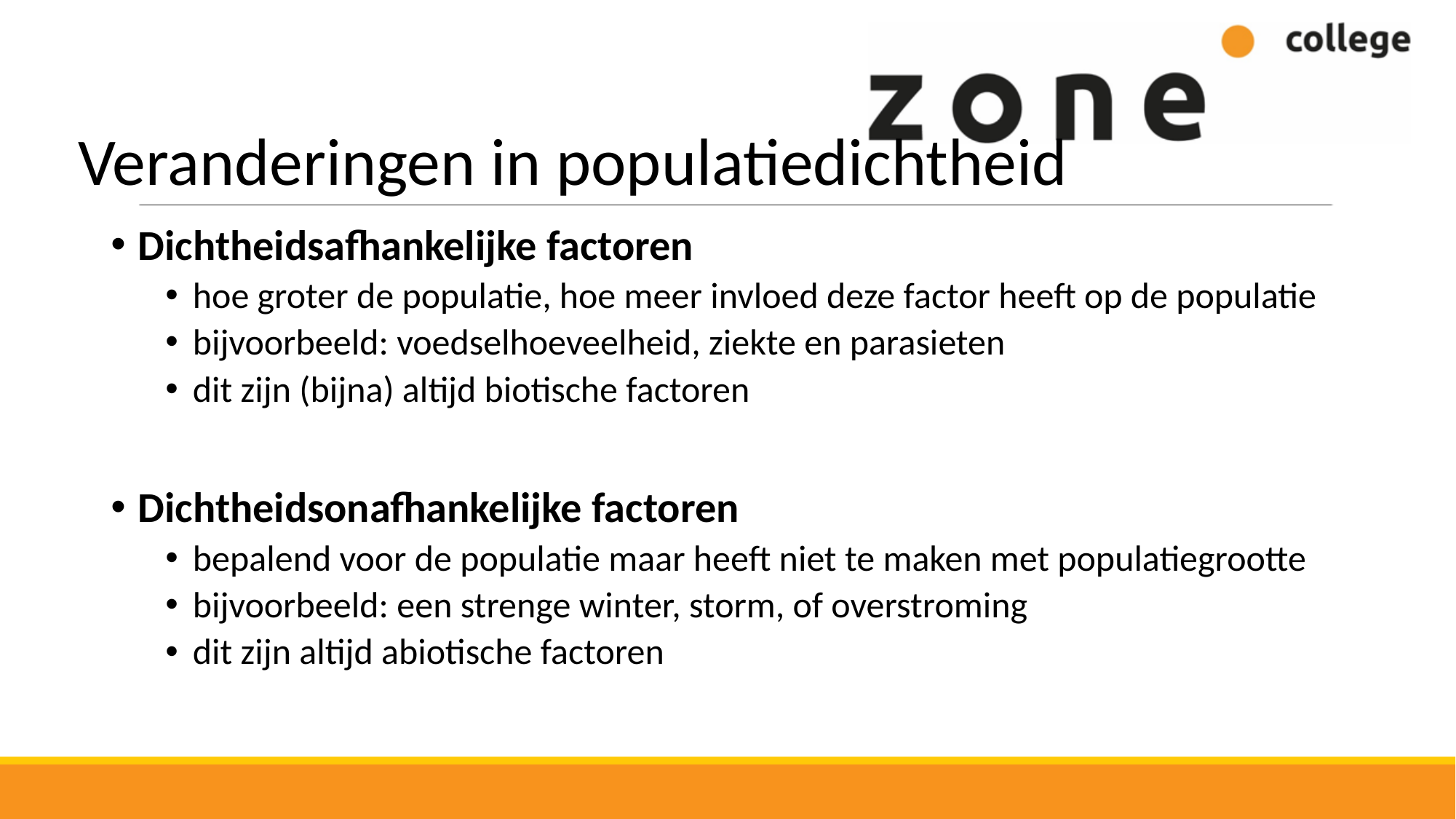

# Veranderingen in populatiedichtheid
Dichtheidsafhankelijke factoren
hoe groter de populatie, hoe meer invloed deze factor heeft op de populatie
bijvoorbeeld: voedselhoeveelheid, ziekte en parasieten
dit zijn (bijna) altijd biotische factoren

Dichtheidsonafhankelijke factoren
bepalend voor de populatie maar heeft niet te maken met populatiegrootte
bijvoorbeeld: een strenge winter, storm, of overstroming
dit zijn altijd abiotische factoren